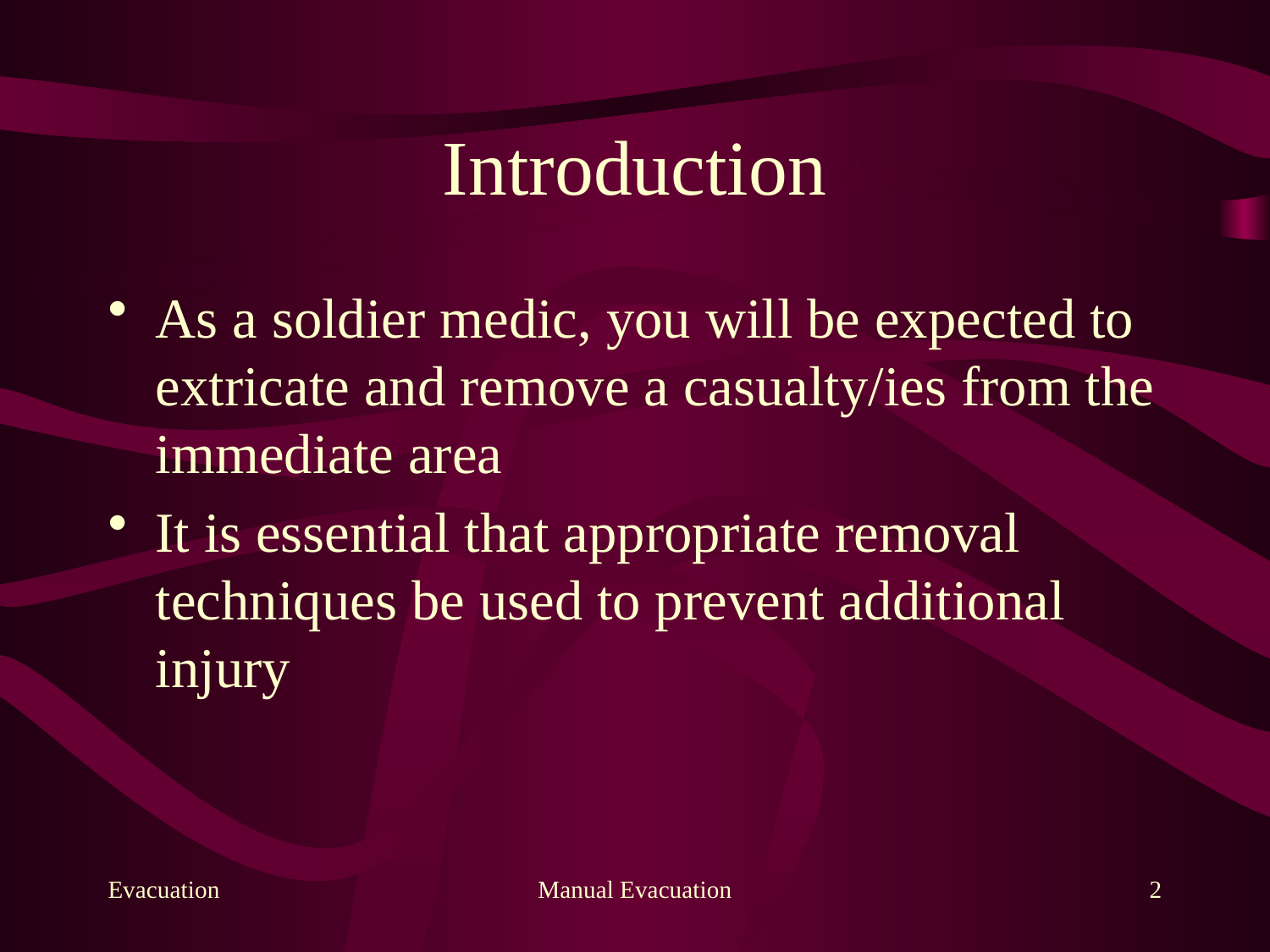

# Introduction
As a soldier medic, you will be expected to extricate and remove a casualty/ies from the immediate area
It is essential that appropriate removal techniques be used to prevent additional injury
Evacuation
Manual Evacuation
2